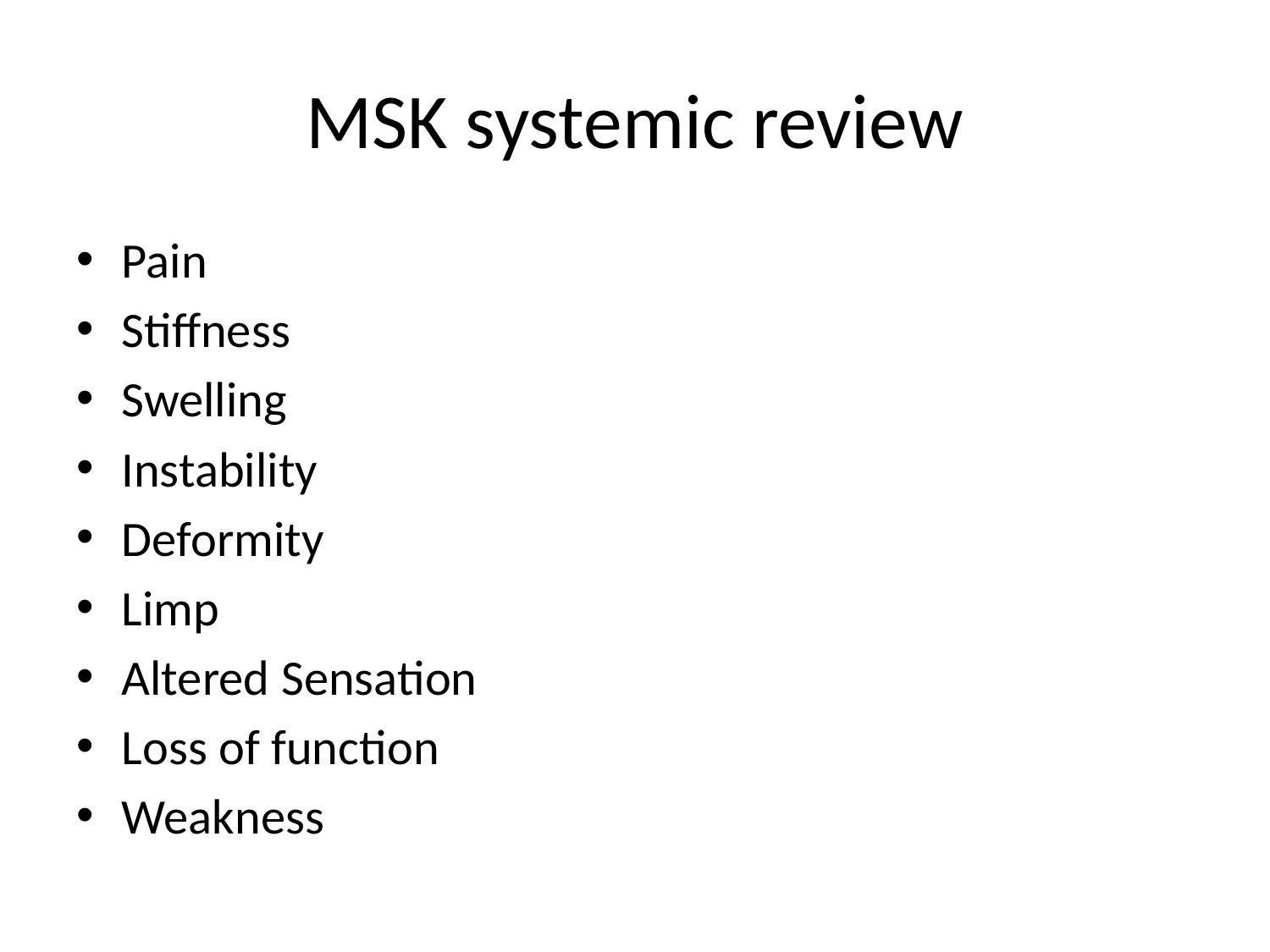

# MSK systemic review
Pain
Stiffness
Swelling
Instability
Deformity
Limp
Altered Sensation
Loss of function
Weakness